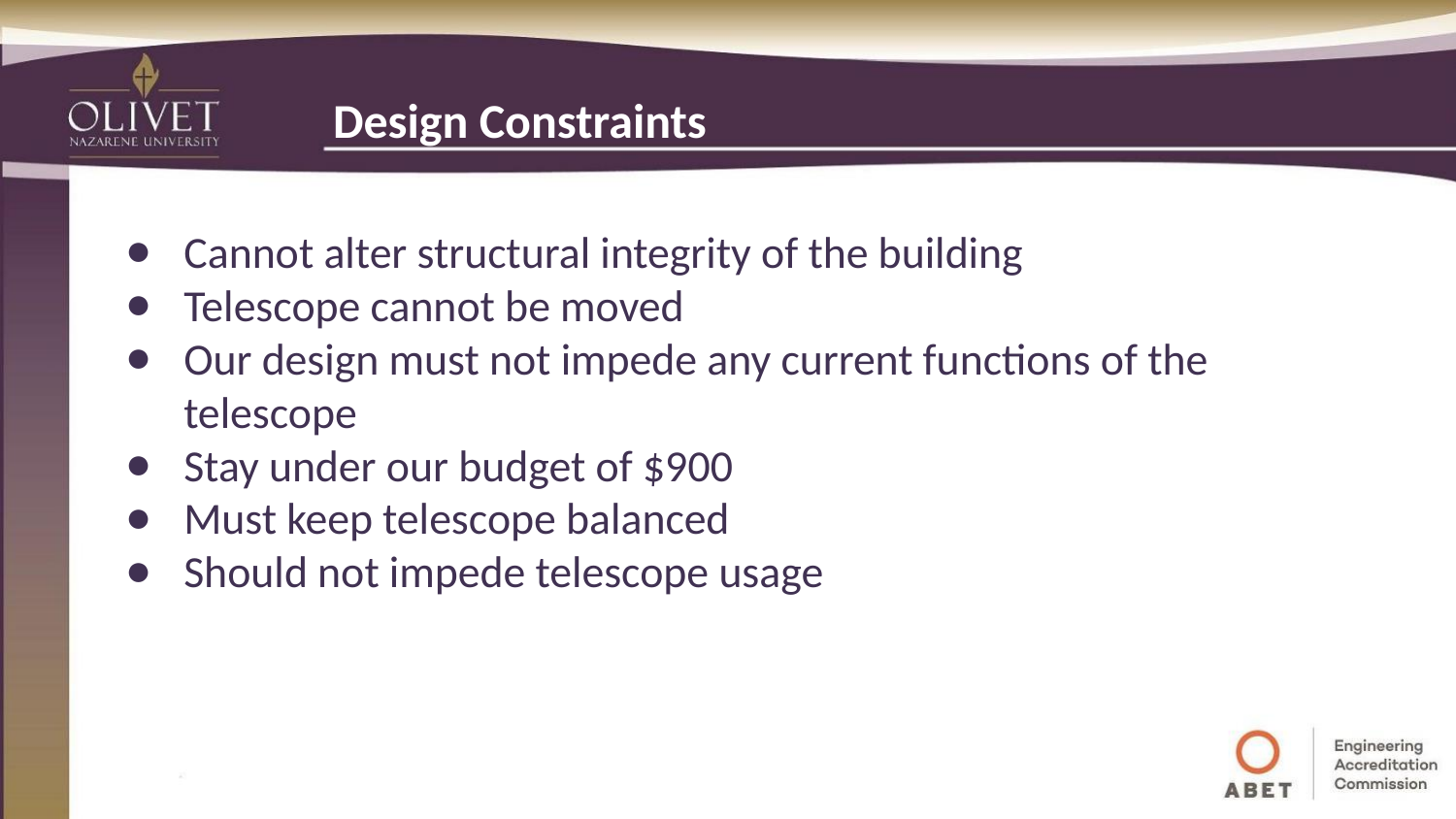

# Design Constraints
Cannot alter structural integrity of the building
Telescope cannot be moved
Our design must not impede any current functions of the telescope
Stay under our budget of $900
Must keep telescope balanced
Should not impede telescope usage